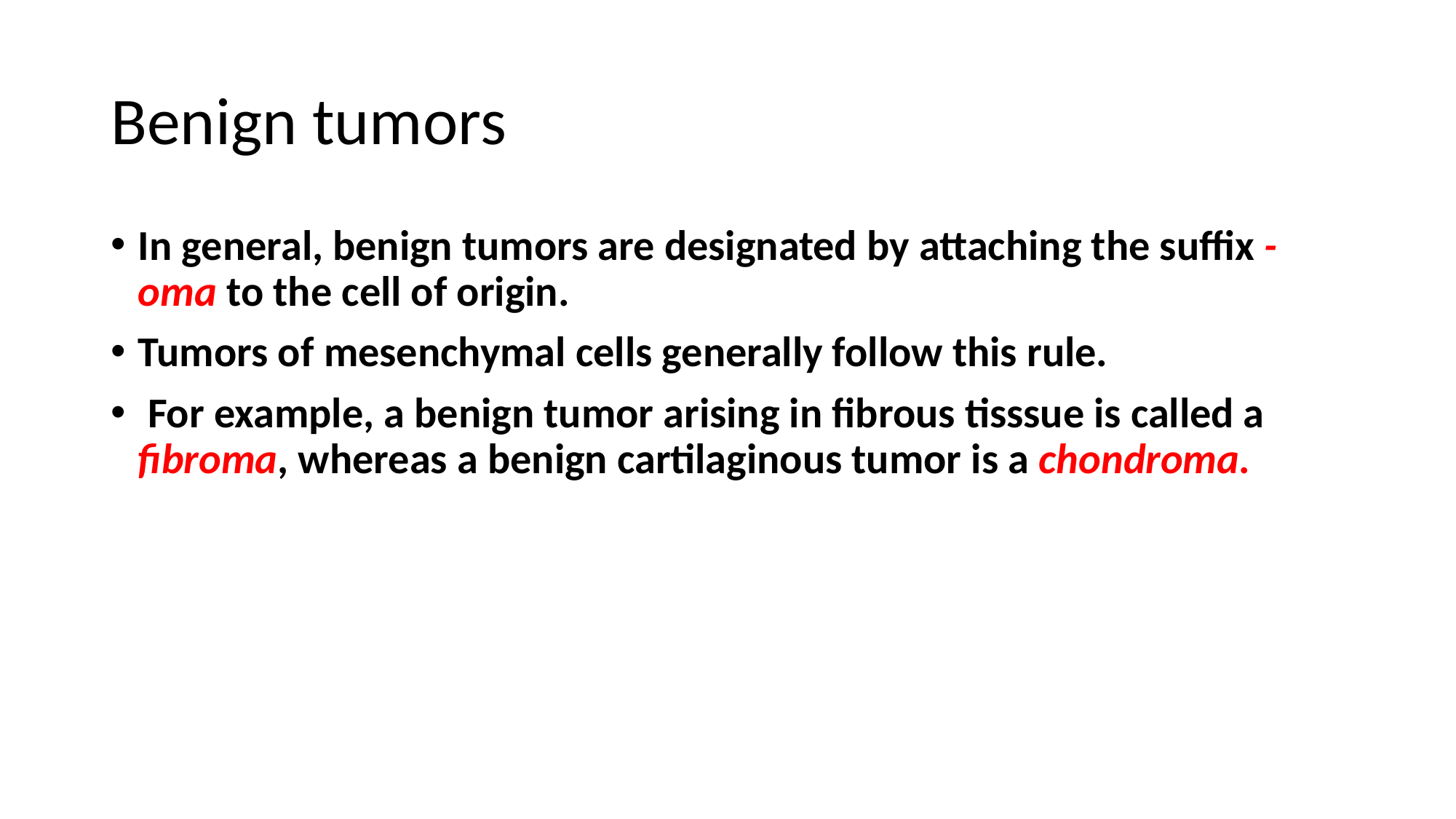

# Benign tumors
In general, benign tumors are designated by attaching the suffix -oma to the cell of origin.
Tumors of mesenchymal cells generally follow this rule.
 For example, a benign tumor arising in fibrous tisssue is called a fibroma, whereas a benign cartilaginous tumor is a chondroma.